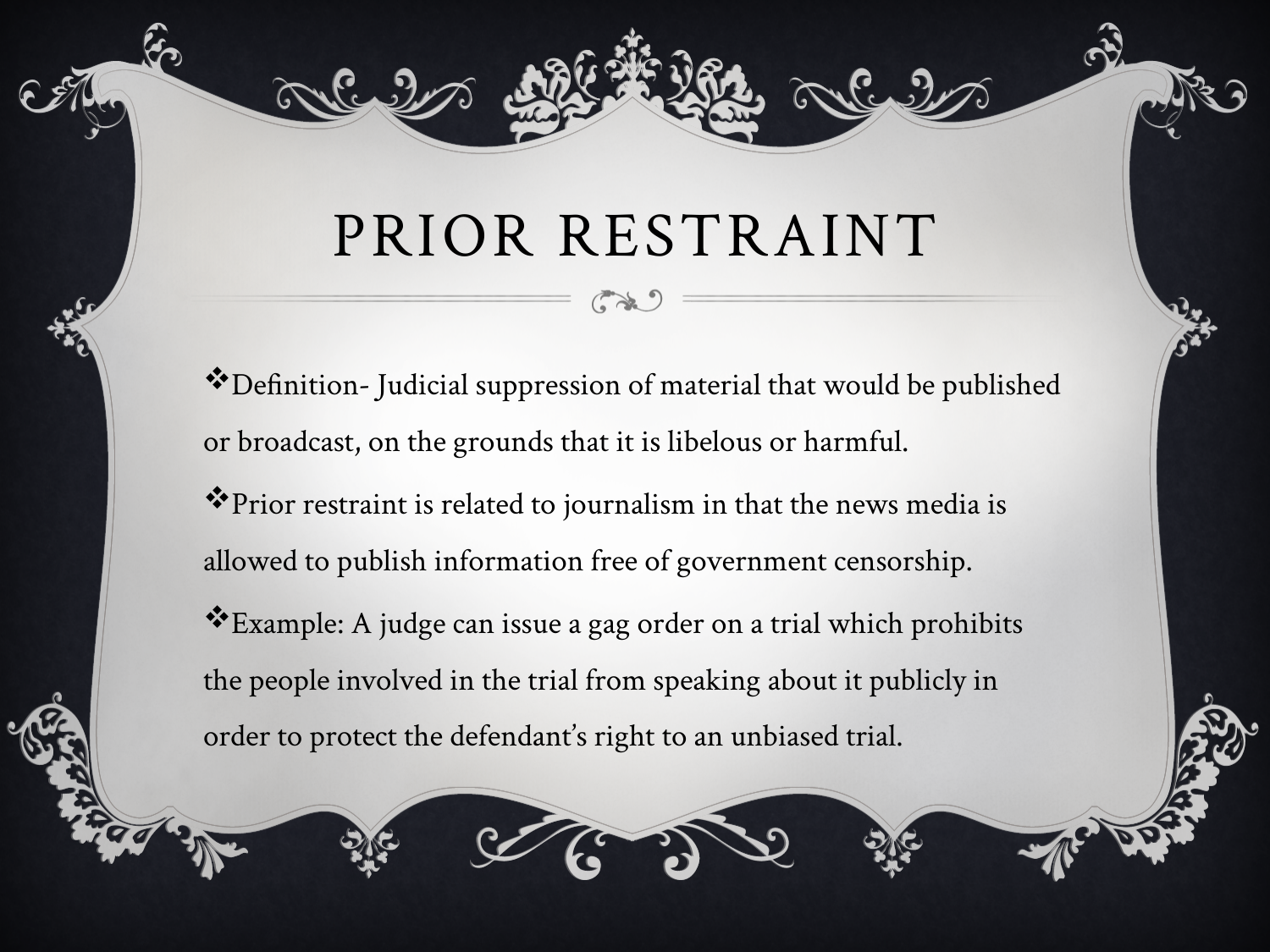

# Prior Restraint
Definition- Judicial suppression of material that would be published or broadcast, on the grounds that it is libelous or harmful.
Prior restraint is related to journalism in that the news media is allowed to publish information free of government censorship.
Example: A judge can issue a gag order on a trial which prohibits the people involved in the trial from speaking about it publicly in order to protect the defendant’s right to an unbiased trial.